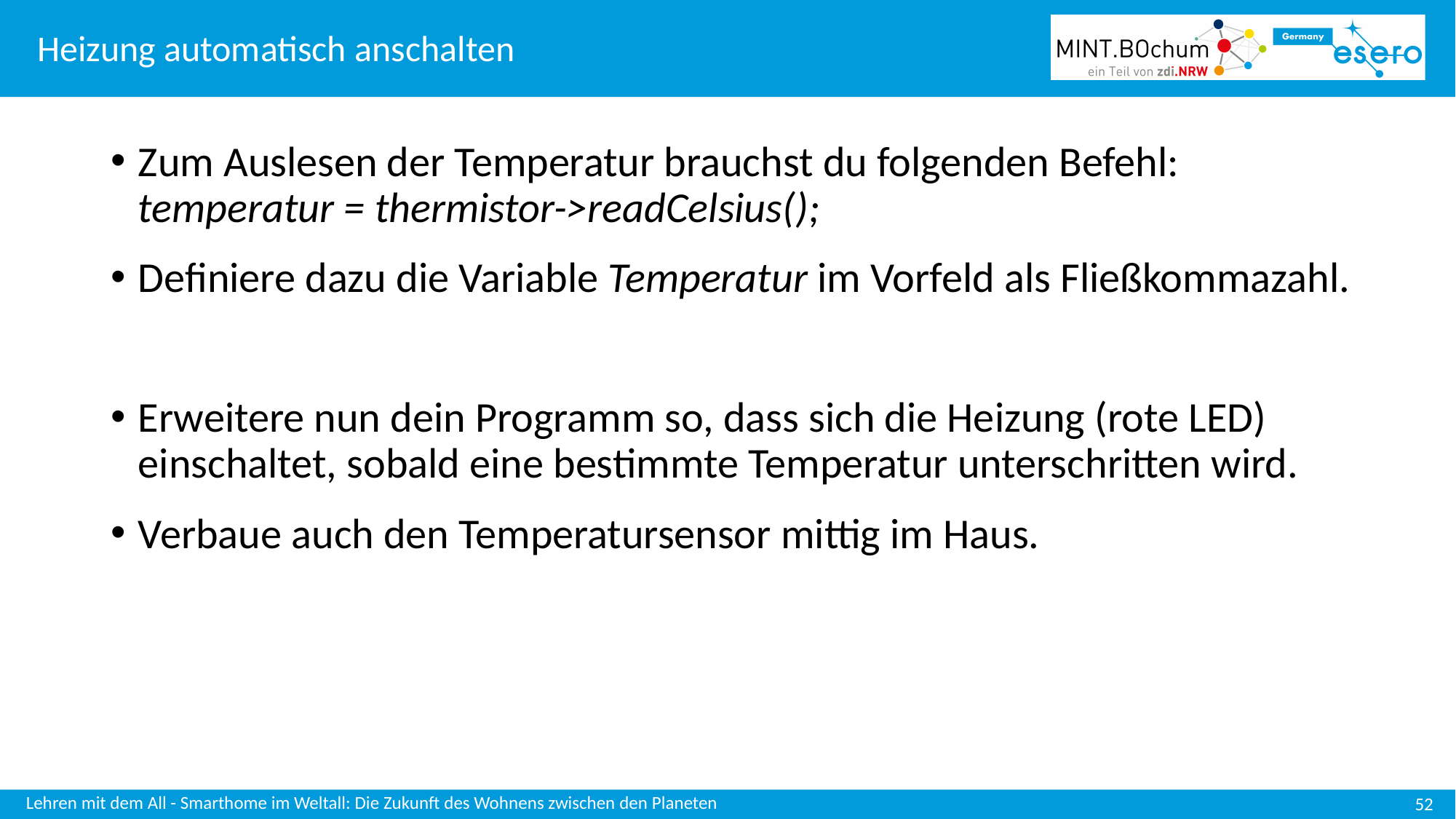

# Heizung automatisch anschalten
Zum Auslesen der Temperatur brauchst du folgenden Befehl:
temperatur = thermistor->readCelsius();
Definiere dazu die Variable Temperatur im Vorfeld als Fließkommazahl.

Erweitere nun dein Programm so, dass sich die Heizung (rote LED) einschaltet, sobald eine bestimmte Temperatur unterschritten wird.
Verbaue auch den Temperatursensor mittig im Haus.